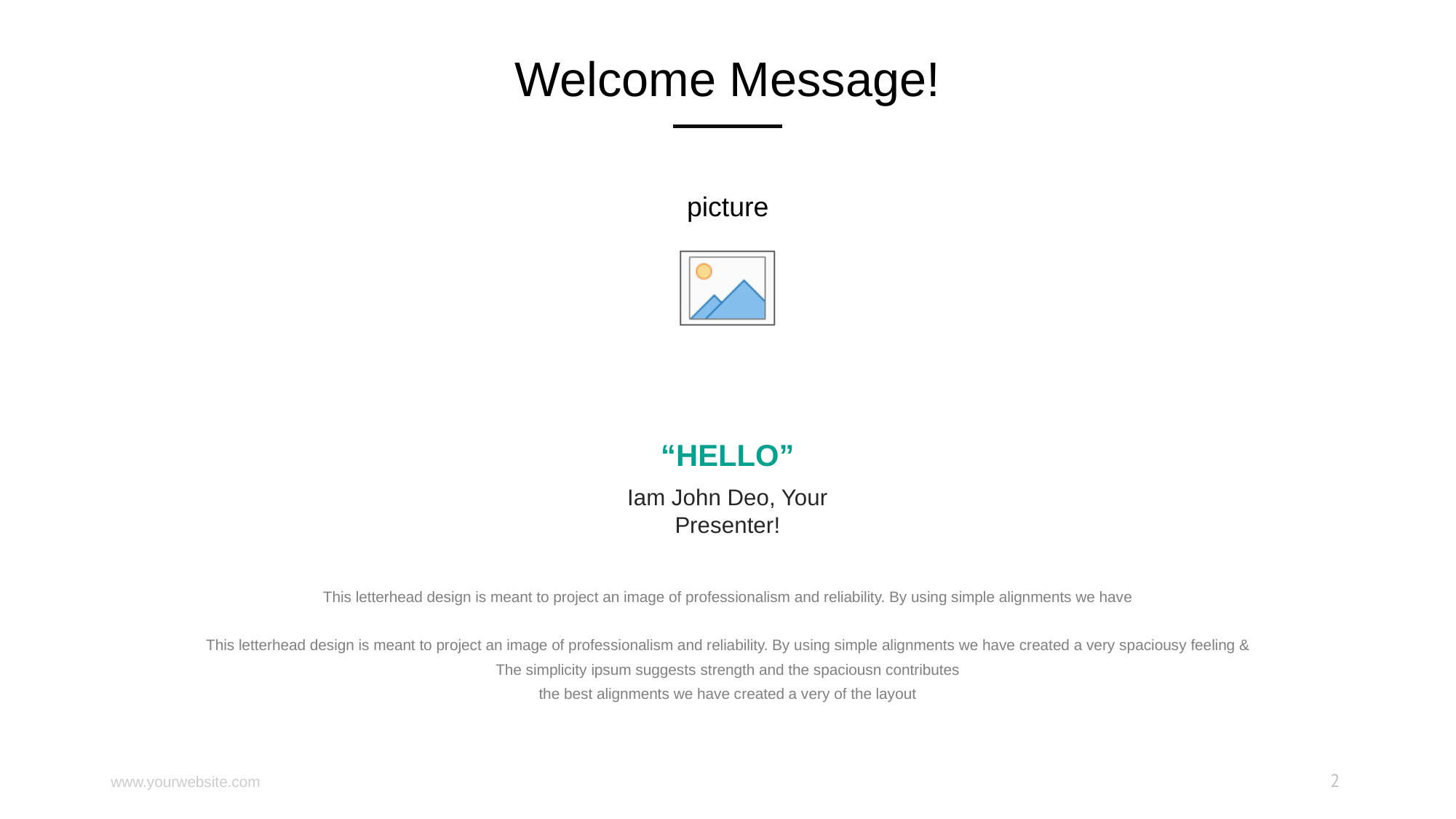

# Welcome Message!

“HELLO”
Iam John Deo, Your Presenter!
This letterhead design is meant to project an image of professionalism and reliability. By using simple alignments we have

This letterhead design is meant to project an image of professionalism and reliability. By using simple alignments we have created a very spaciousy feeling & The simplicity ipsum suggests strength and the spaciousn contributes
the best alignments we have created a very of the layout
www.yourwebsite.com
2